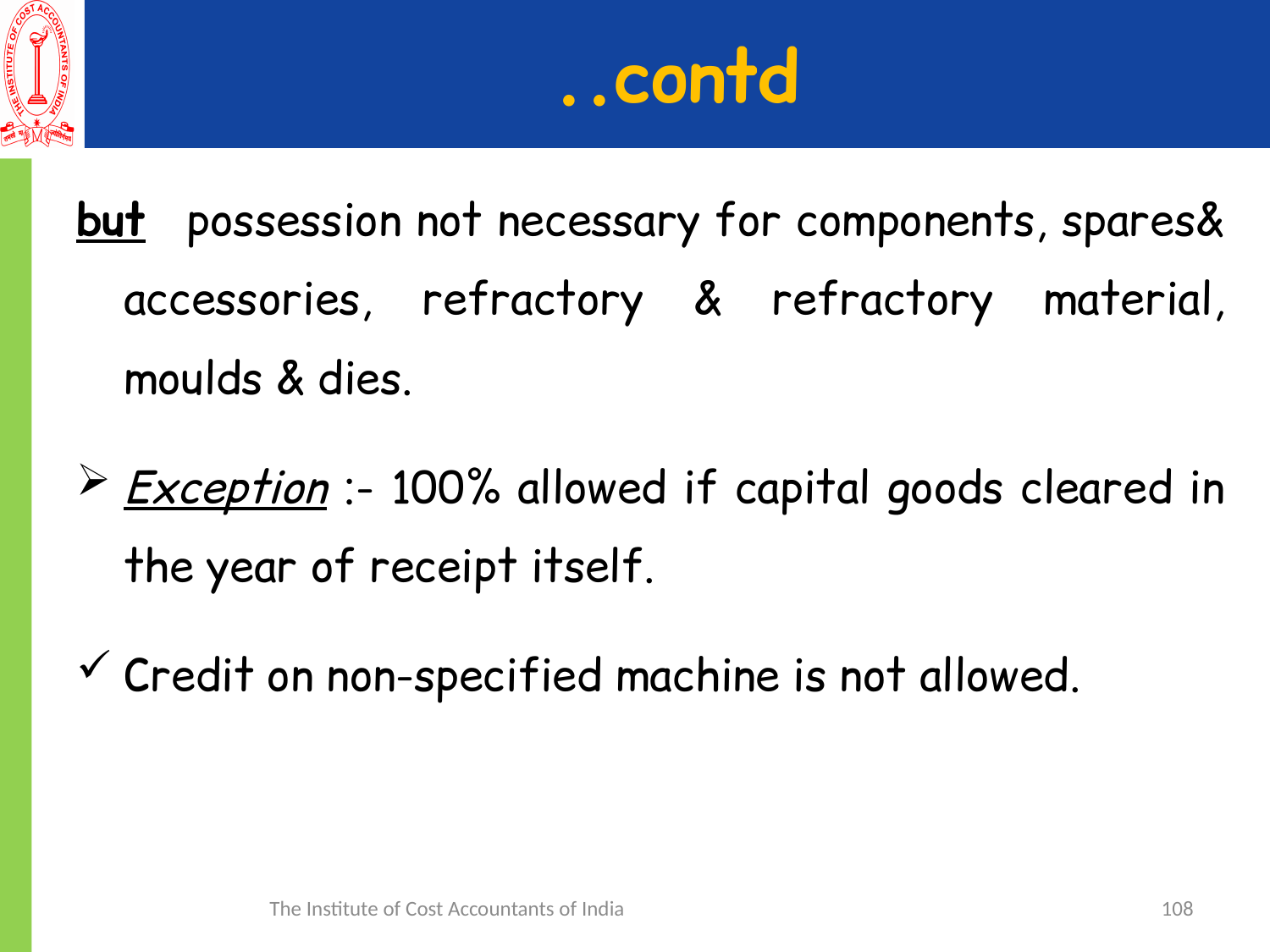

# ..contd
but  possession not necessary for components, spares& accessories, refractory & refractory material, moulds & dies.
Exception :- 100% allowed if capital goods cleared in the year of receipt itself.
Credit on non-specified machine is not allowed.

The Institute of Cost Accountants of India
108